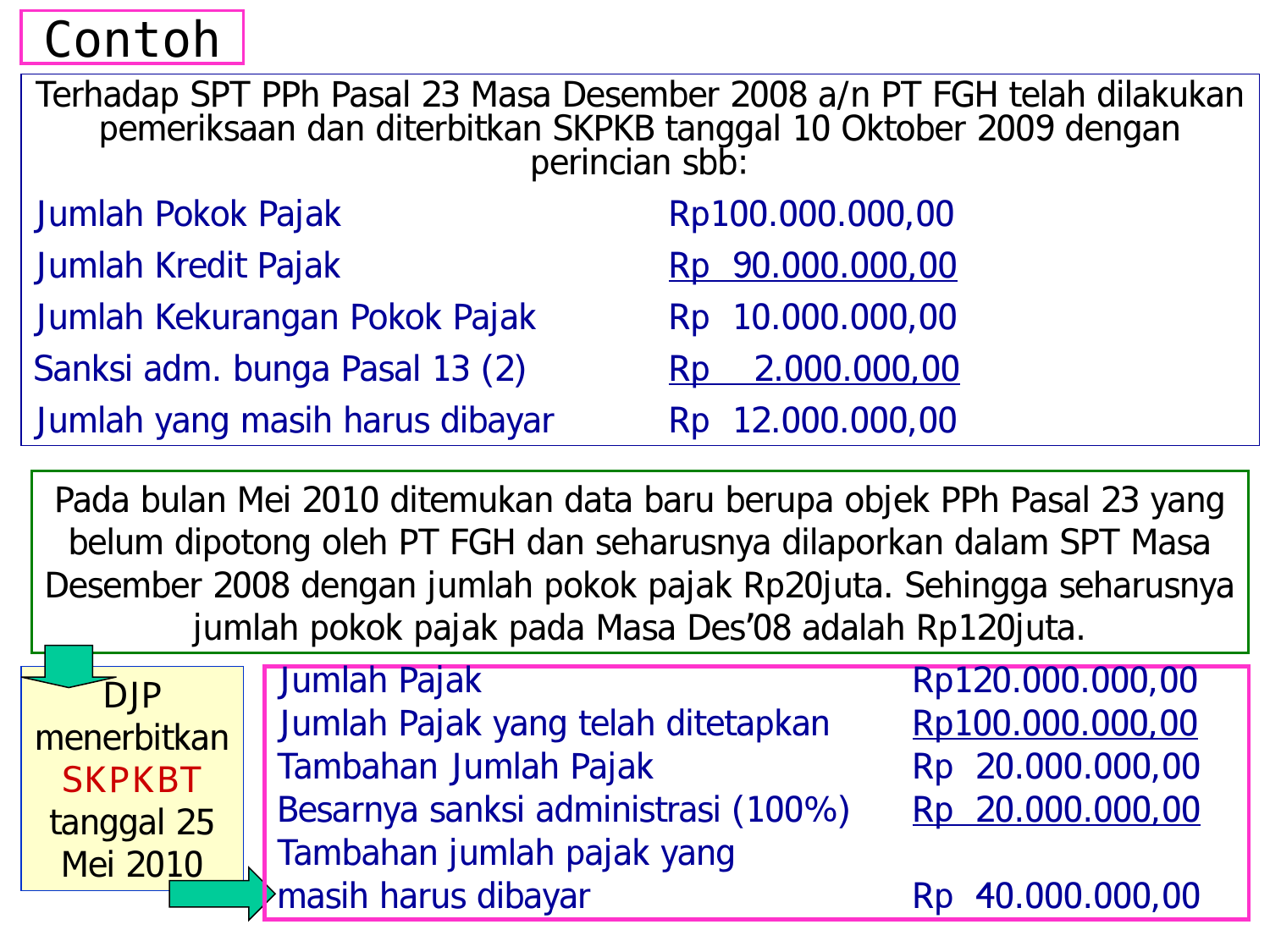

# Contoh
Terhadap SPT PPh Pasal 23 Masa Desember 2008 a/n PT FGH telah dilakukan pemeriksaan dan diterbitkan SKPKB tanggal 10 Oktober 2009 dengan perincian sbb:
Jumlah Pokok Pajak			Rp100.000.000,00
Jumlah Kredit Pajak			Rp  90.000.000,00
Jumlah Kekurangan Pokok Pajak		Rp  10.000.000,00
Sanksi adm. bunga Pasal 13 (2) 		Rp    2.000.000,00
Jumlah yang masih harus dibayar	Rp  12.000.000,00
Pada bulan Mei 2010 ditemukan data baru berupa objek PPh Pasal 23 yang belum dipotong oleh PT FGH dan seharusnya dilaporkan dalam SPT Masa Desember 2008 dengan jumlah pokok pajak Rp20juta. Sehingga seharusnya jumlah pokok pajak pada Masa Des’08 adalah Rp120juta.

DJP menerbitkan SKPKBT tanggal 25 Mei 2010
Jumlah Pajak				Rp120.000.000,00
Jumlah Pajak yang telah ditetapkan	Rp100.000.000,00
Tambahan Jumlah Pajak			Rp  20.000.000,00
Besarnya sanksi administrasi (100%)	Rp  20.000.000,00
Tambahan jumlah pajak yang
masih harus dibayar			Rp  40.000.000,00